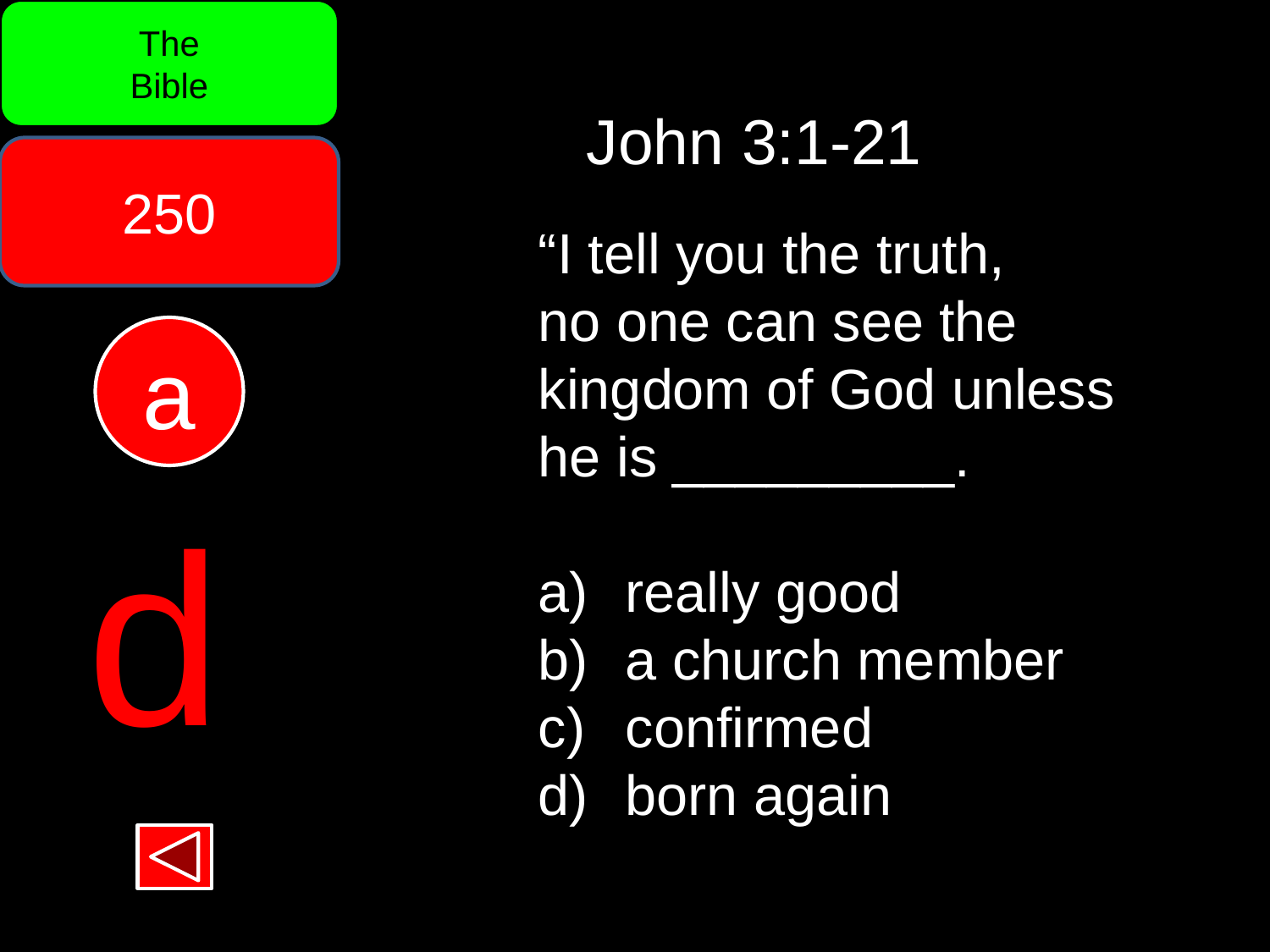

The
Bible
John 3:1-21
250
“I tell you the truth,
no one can see the
kingdom of God unless
he is _________.

 really good
 a church member
 confirmed
 born again
a
d